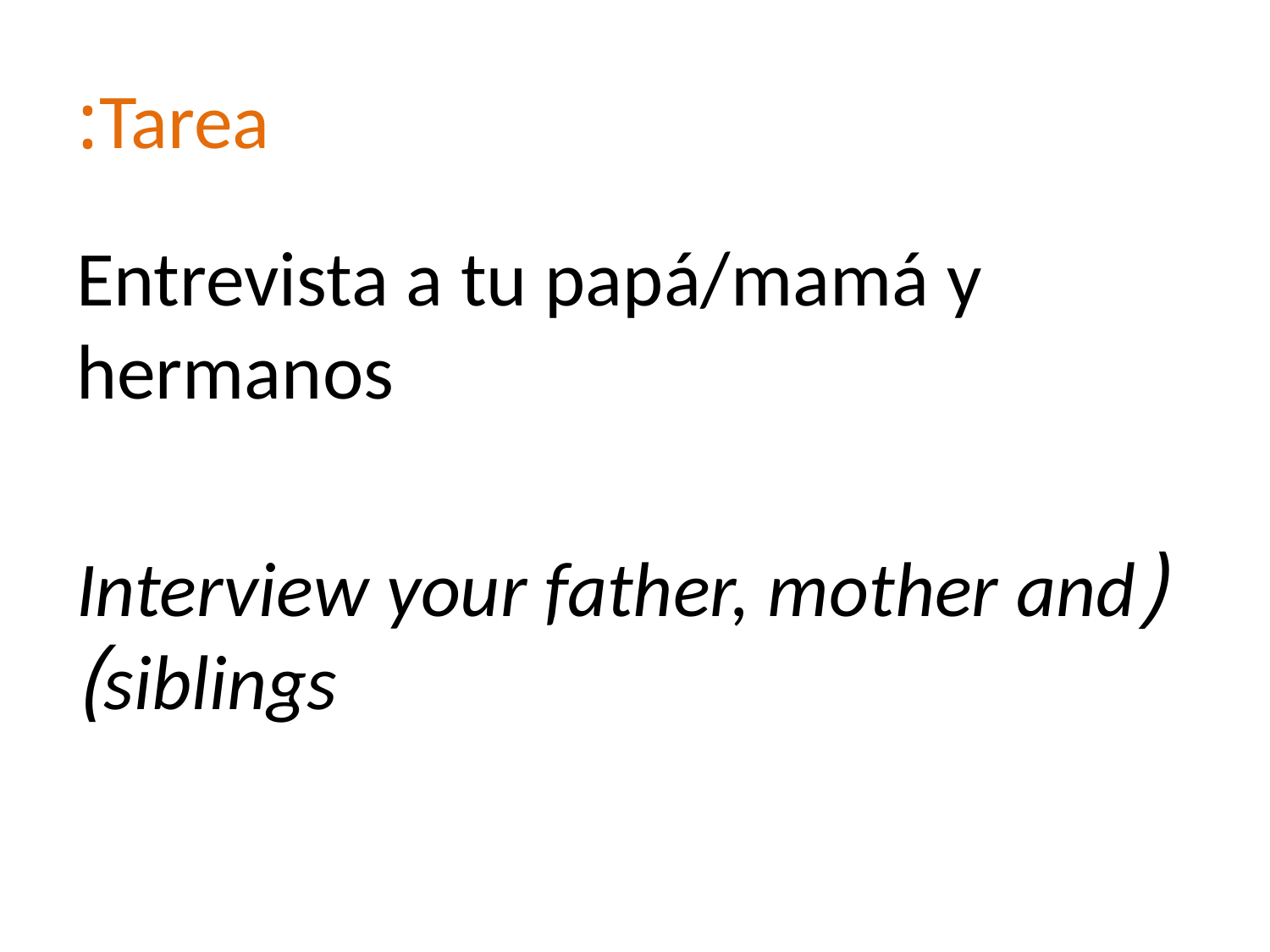

# Tarea:
Entrevista a tu papá/mamá y hermanos

(Interview your father, mother and siblings)